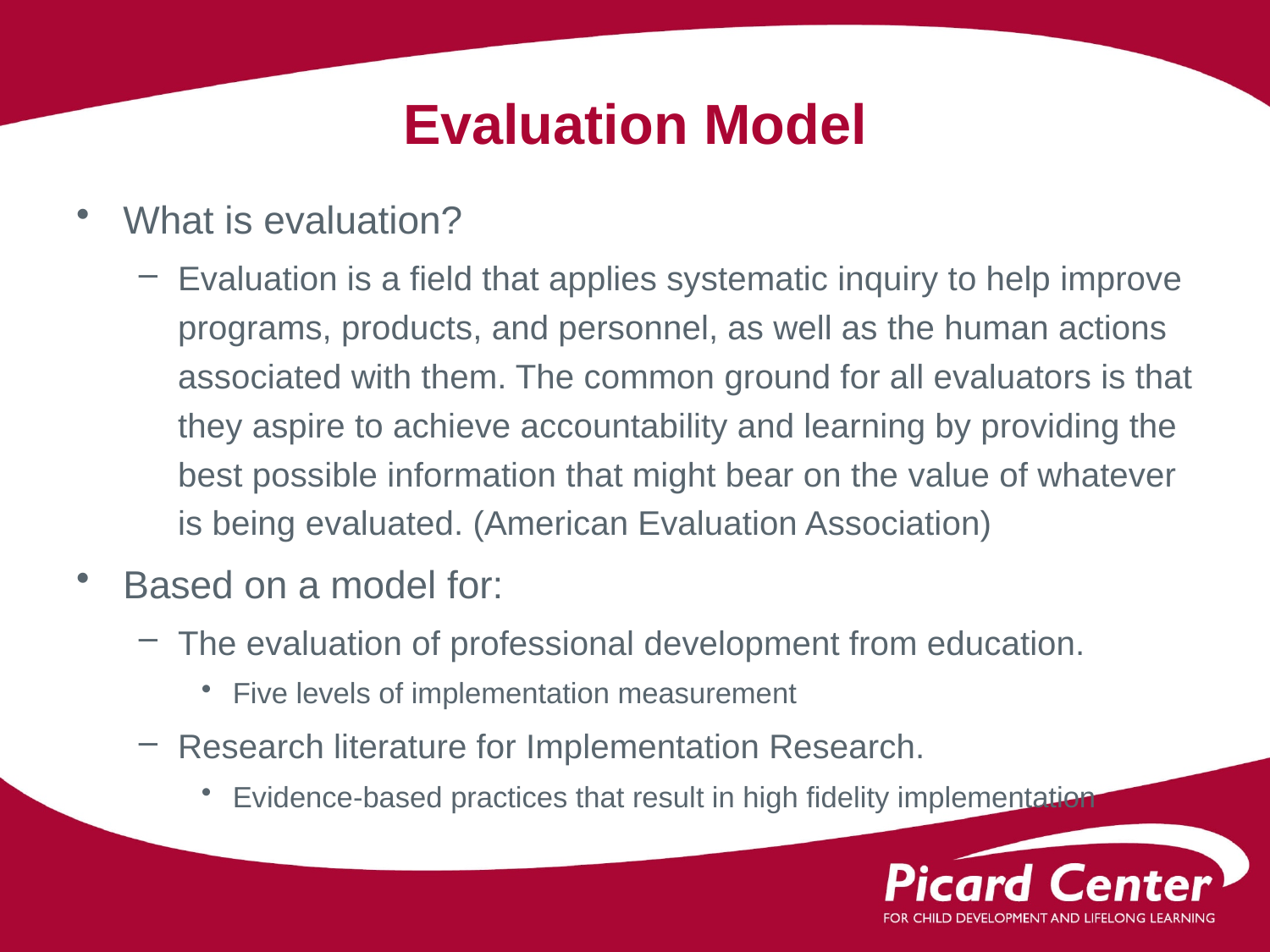

# Evaluation Model
What is evaluation?
Evaluation is a field that applies systematic inquiry to help improve programs, products, and personnel, as well as the human actions associated with them. The common ground for all evaluators is that they aspire to achieve accountability and learning by providing the best possible information that might bear on the value of whatever is being evaluated. (American Evaluation Association)
Based on a model for:
The evaluation of professional development from education.
Five levels of implementation measurement
Research literature for Implementation Research.
Evidence-based practices that result in high fidelity implementation